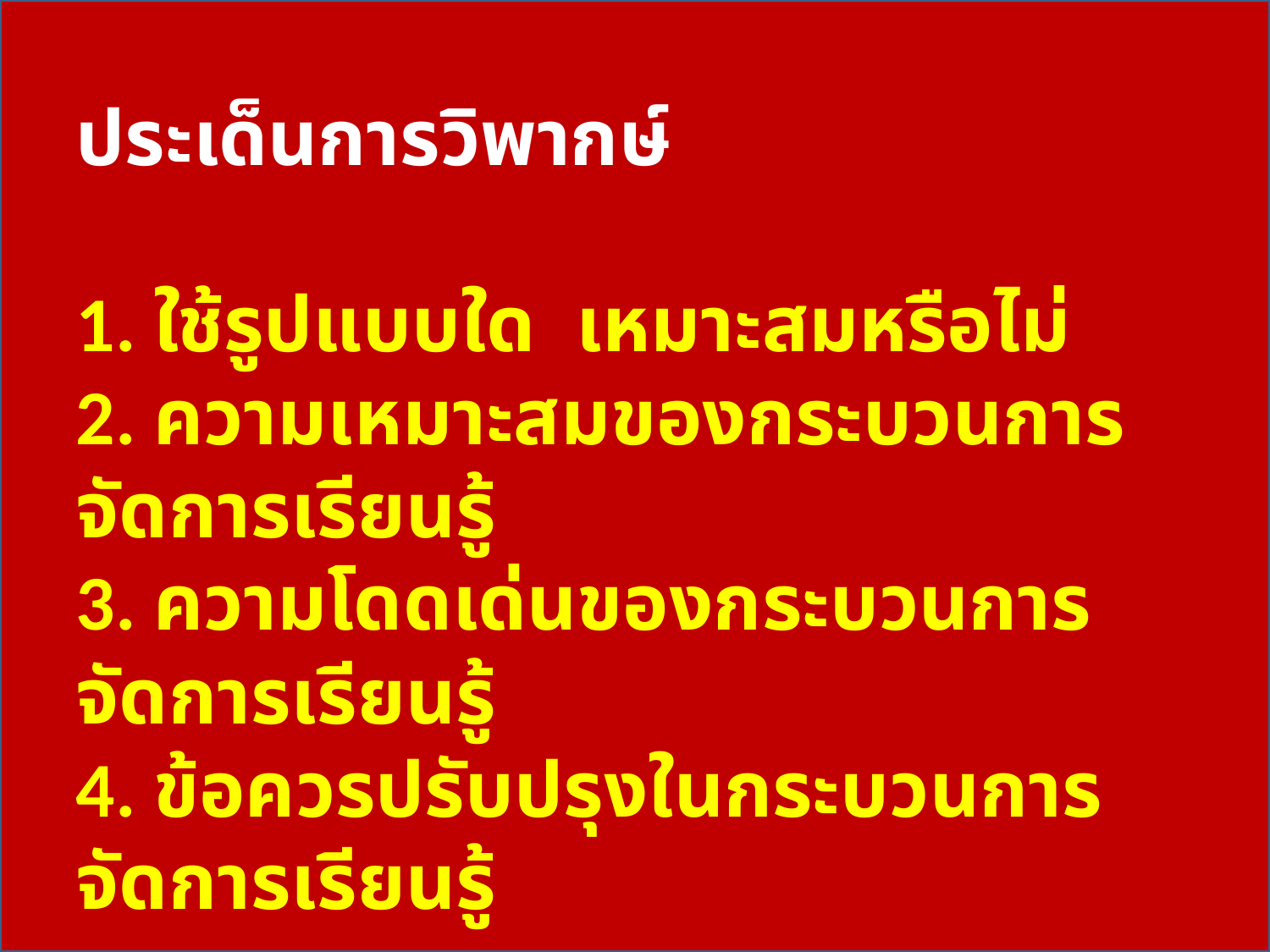

ประเด็นการวิพากษ์
1. ใช้รูปแบบใด  เหมาะสมหรือไม่
2. ความเหมาะสมของกระบวนการจัดการเรียนรู้
3. ความโดดเด่นของกระบวนการจัดการเรียนรู้
4. ข้อควรปรับปรุงในกระบวนการจัดการเรียนรู้